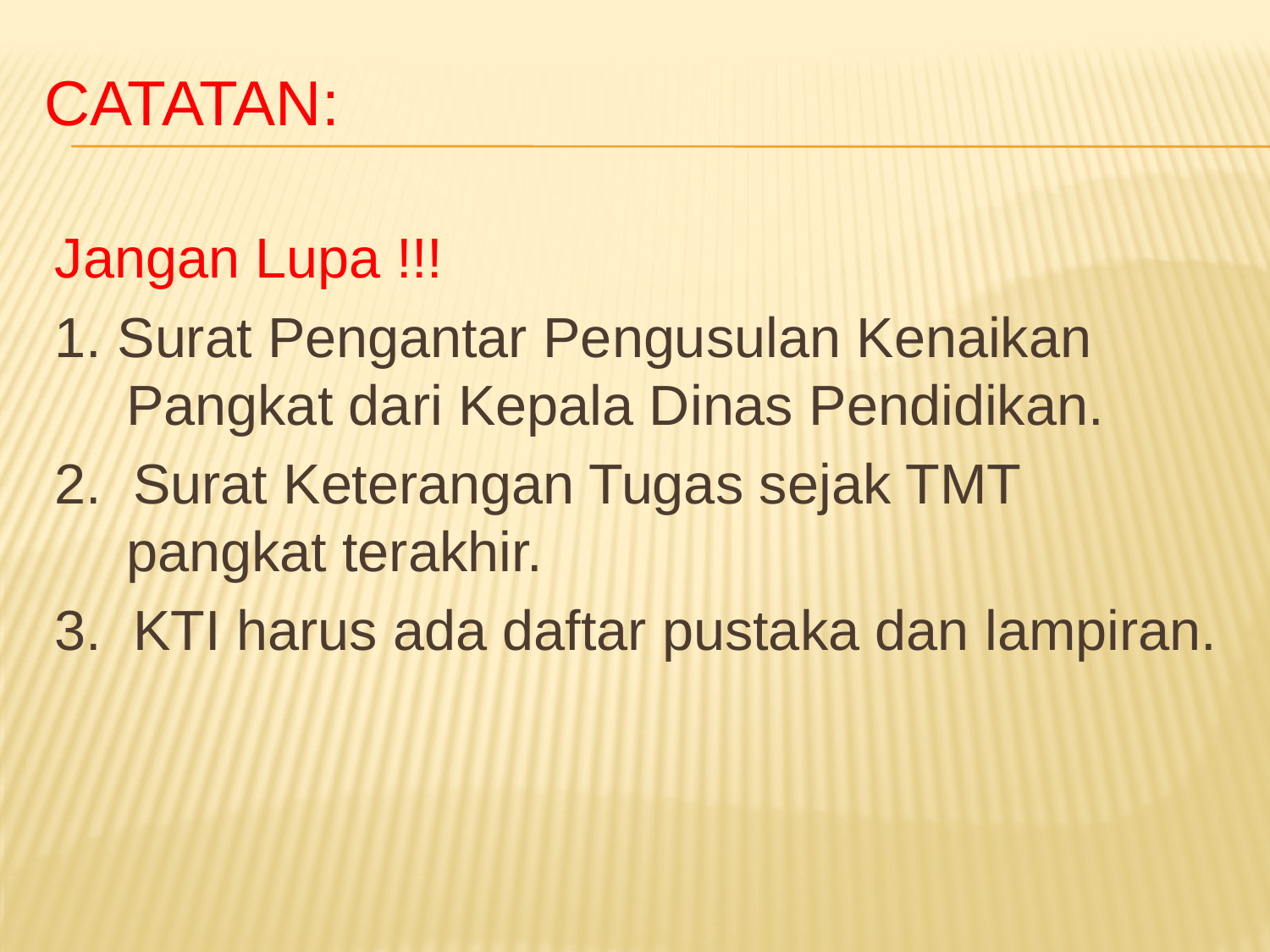

# CATATAN:
Jangan Lupa !!!
1. Surat Pengantar Pengusulan Kenaikan Pangkat dari Kepala Dinas Pendidikan.
2.  Surat Keterangan Tugas sejak TMT pangkat terakhir.
3.  KTI harus ada daftar pustaka dan lampiran.